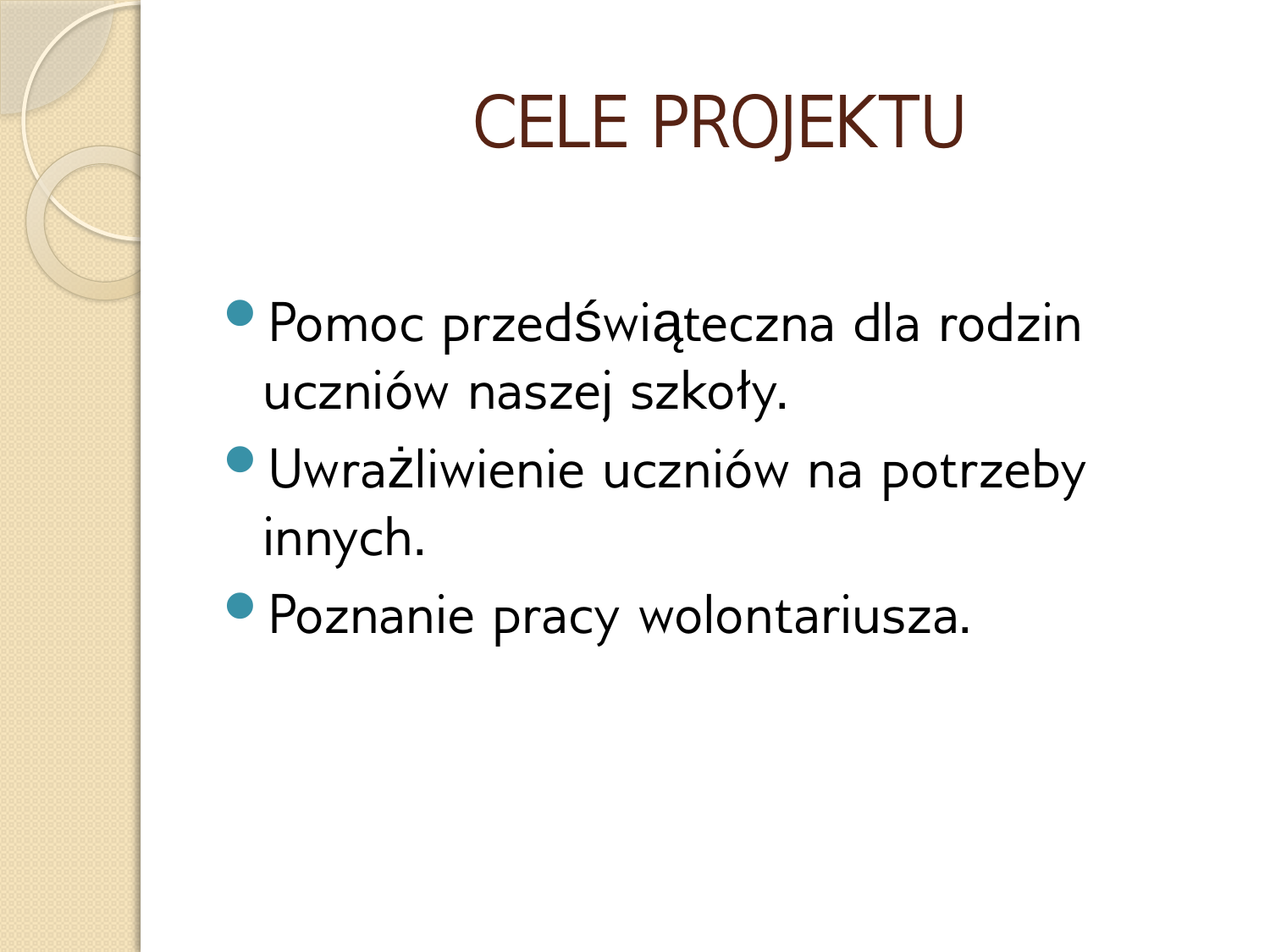

# CELE PROJEKTU

Pomoc przedświąteczna dla rodzin uczniów naszej szkoły.
Uwrażliwienie uczniów na potrzeby innych.
Poznanie pracy wolontariusza.